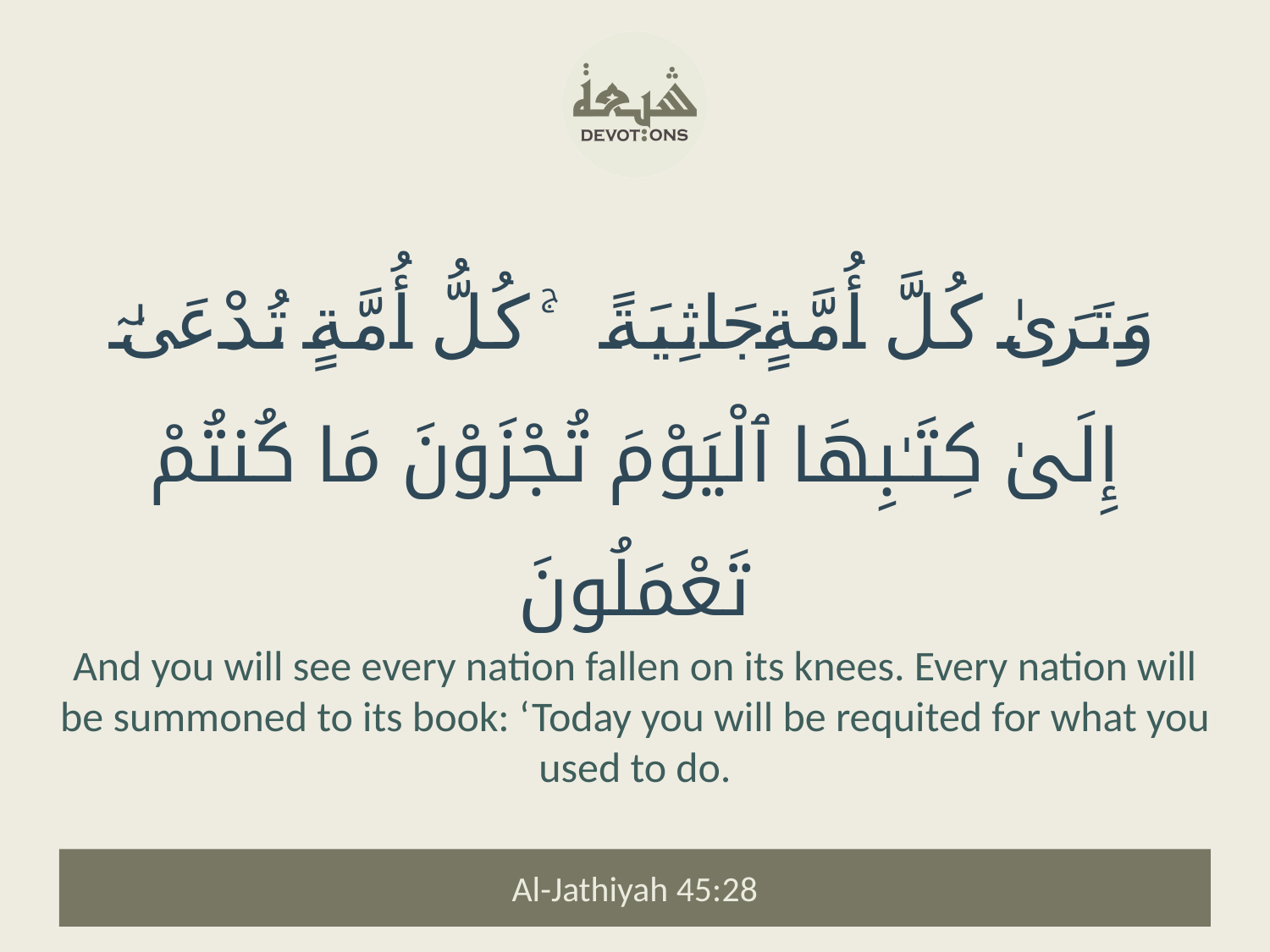

وَتَرَىٰ كُلَّ أُمَّةٍ جَاثِيَةً ۚ كُلُّ أُمَّةٍ تُدْعَىٰٓ إِلَىٰ كِتَـٰبِهَا ٱلْيَوْمَ تُجْزَوْنَ مَا كُنتُمْ تَعْمَلُونَ
And you will see every nation fallen on its knees. Every nation will be summoned to its book: ‘Today you will be requited for what you used to do.
Al-Jathiyah 45:28